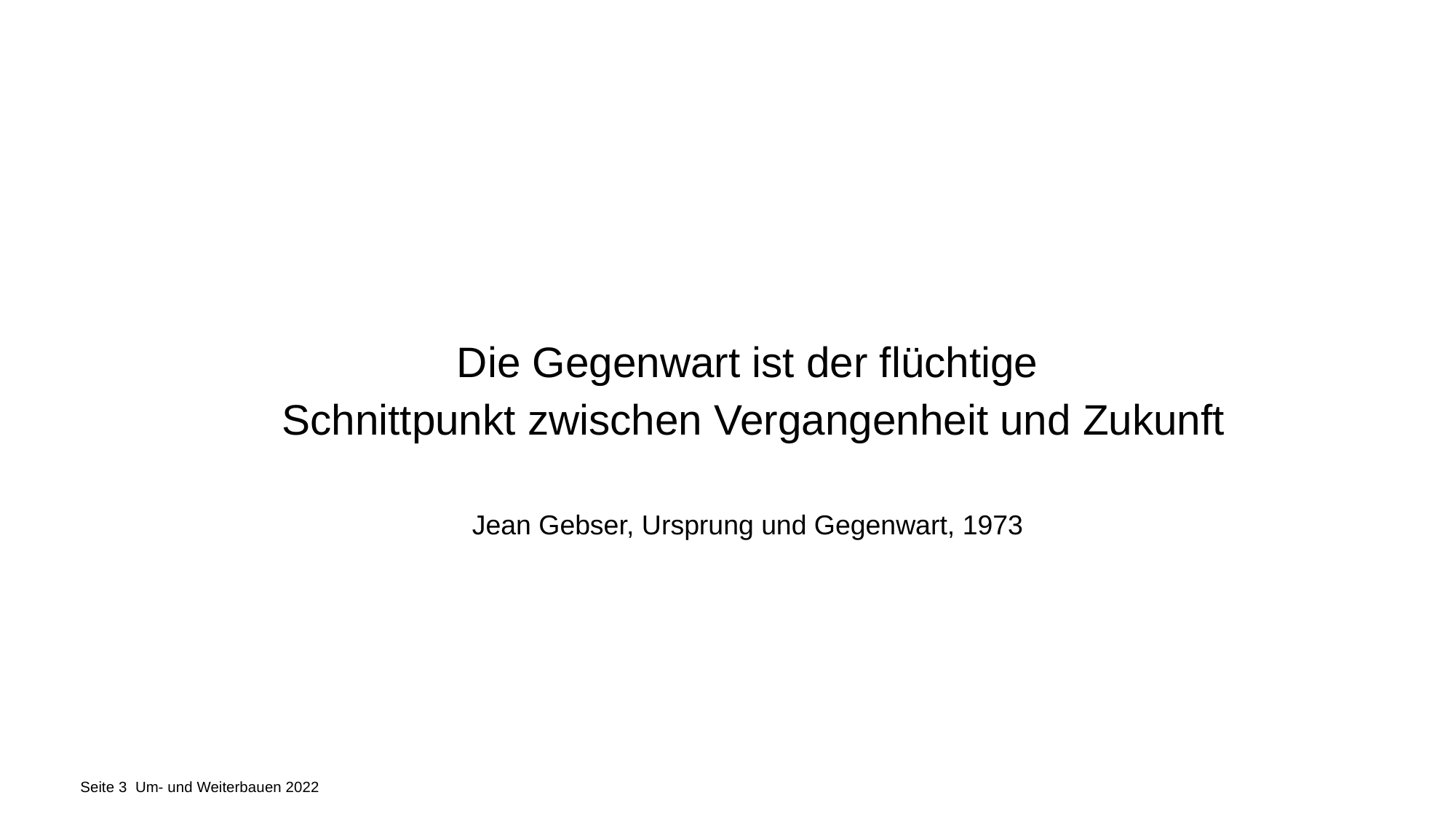

Die Gegenwart ist der flüchtige
 Schnittpunkt zwischen Vergangenheit und Zukunft

Jean Gebser, Ursprung und Gegenwart, 1973
Dichtestress
Seite 3  Um- und Weiterbauen 2022